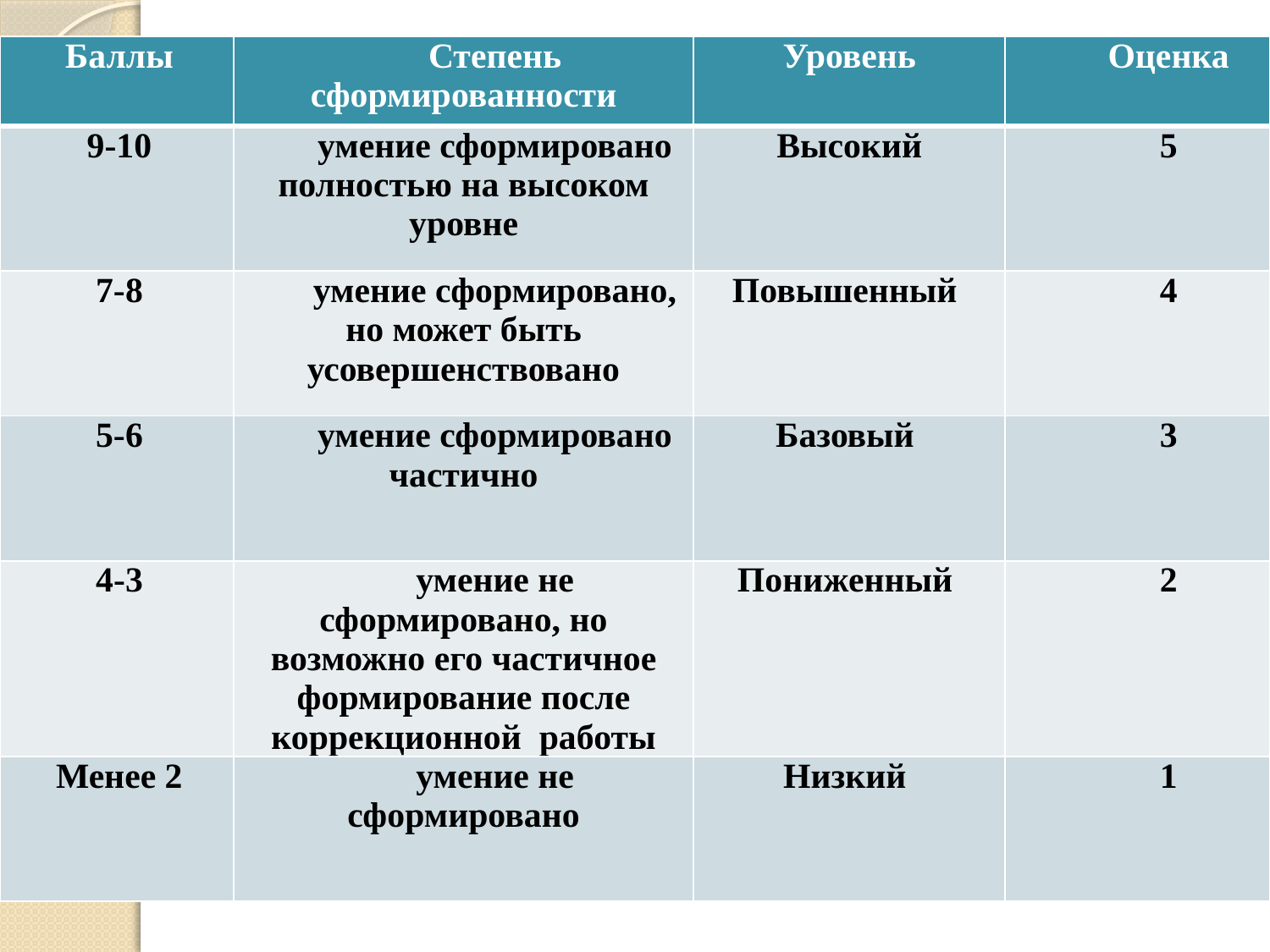

| Баллы | Степень сформированности | Уровень | Оценка |
| --- | --- | --- | --- |
| 9-10 | умение сформировано полностью на высоком уровне | Высокий | 5 |
| 7-8 | умение сформировано, но может быть усовершенствовано | Повышенный | 4 |
| 5-6 | умение сформировано частично | Базовый | 3 |
| 4-3 | умение не сформировано, но возможно его частичное формирование после коррекционной работы | Пониженный | 2 |
| Менее 2 | умение не сформировано | Низкий | 1 |
#